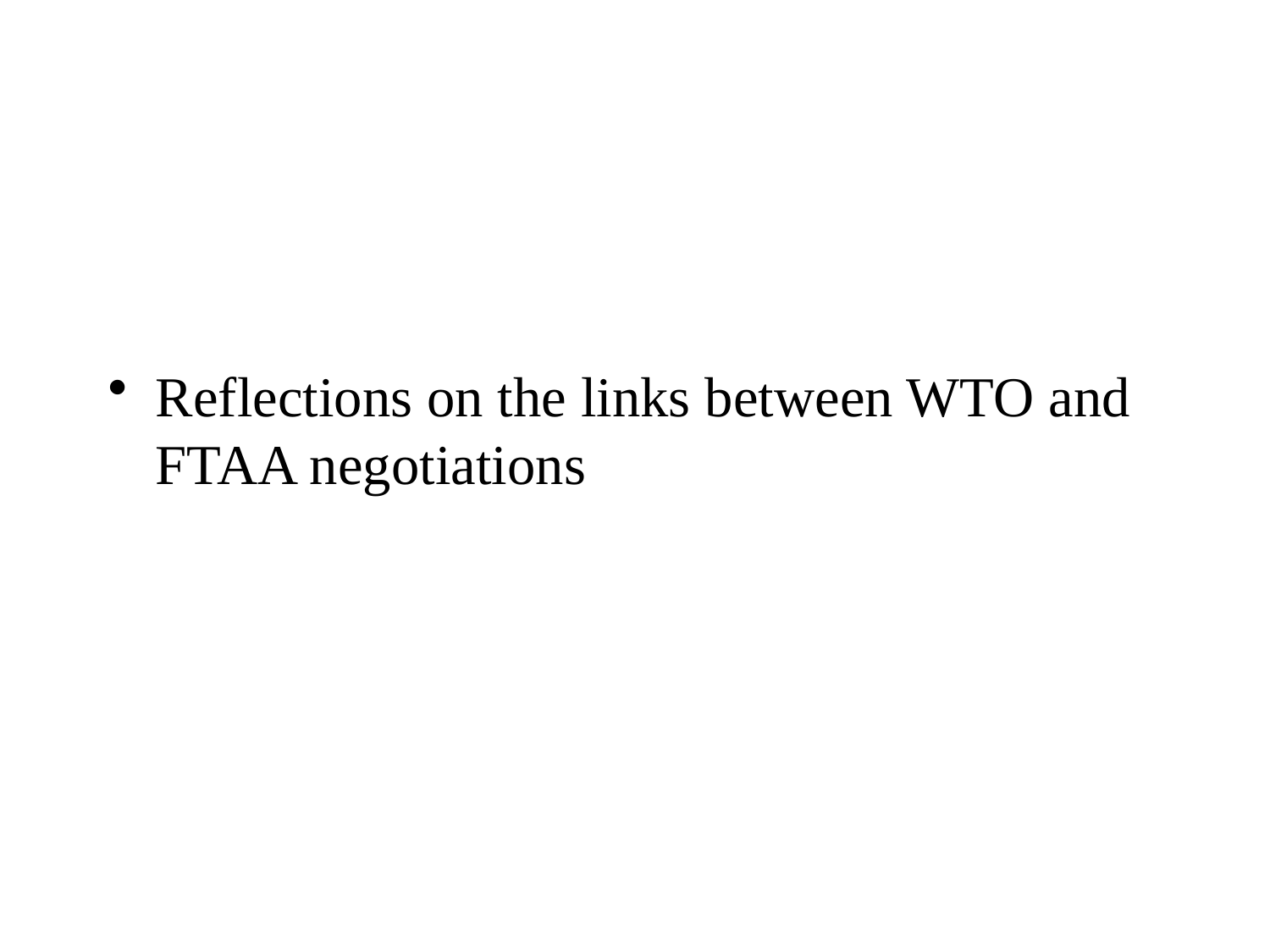

#

Reflections on the links between WTO and FTAA negotiations